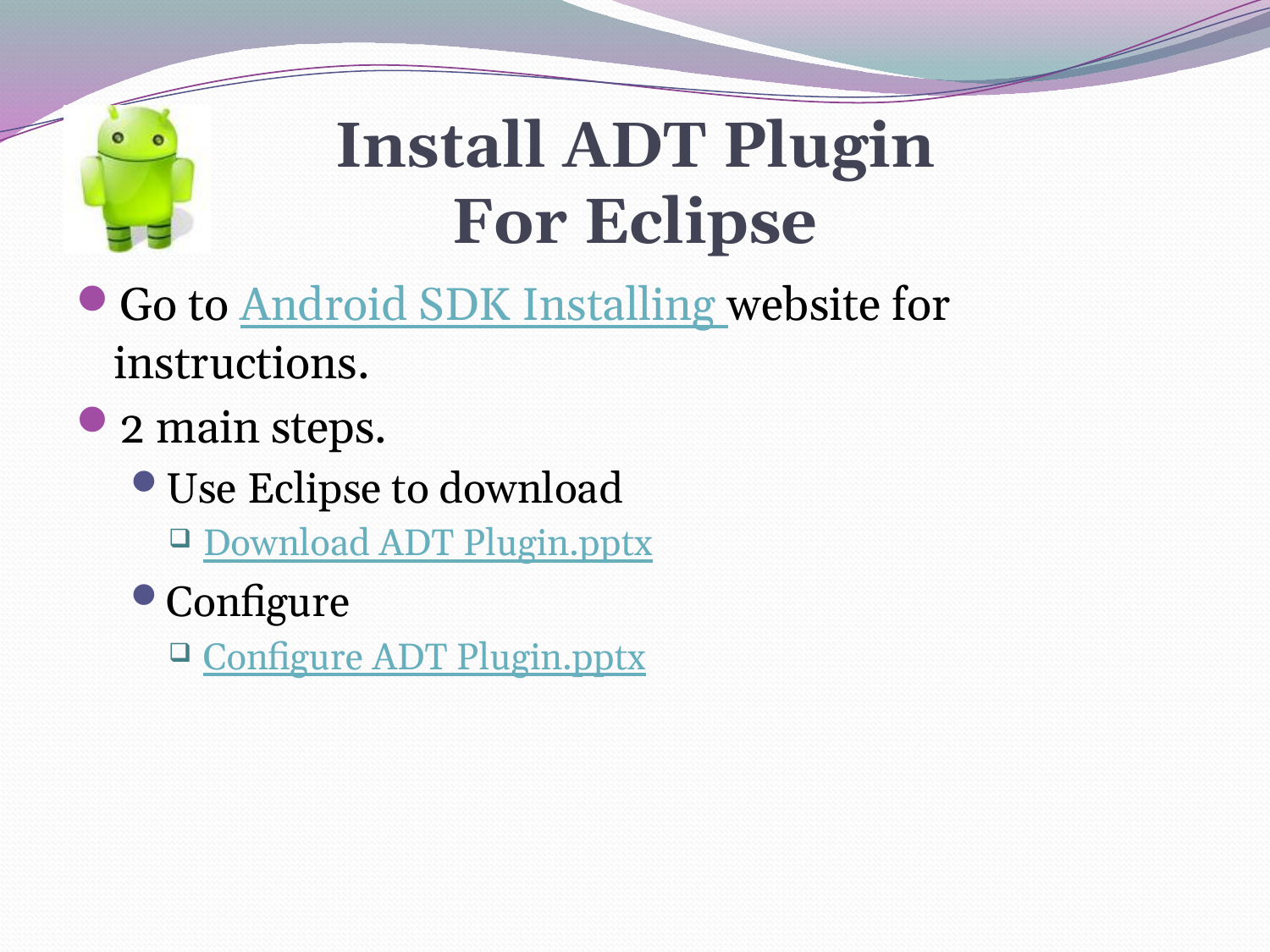

# Install ADT Plugin For Eclipse
Go to Android SDK Installing website for instructions.
2 main steps.
Use Eclipse to download
Download ADT Plugin.pptx
Configure
Configure ADT Plugin.pptx